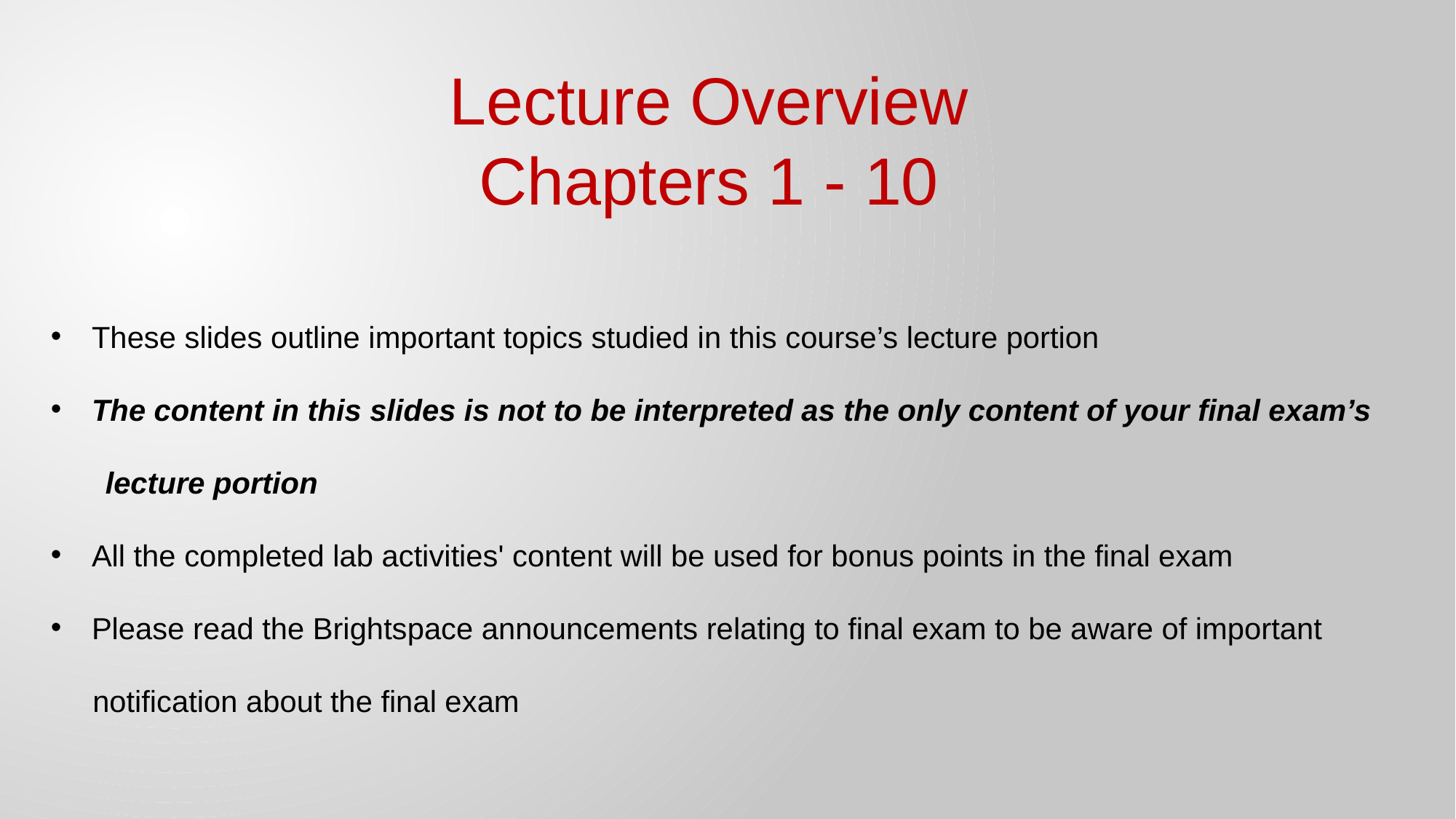

Lecture Overview
Chapters 1 - 10
These slides outline important topics studied in this course’s lecture portion
The content in this slides is not to be interpreted as the only content of your final exam’s
lecture portion
All the completed lab activities' content will be used for bonus points in the final exam
Please read the Brightspace announcements relating to final exam to be aware of important
     notification about the final exam